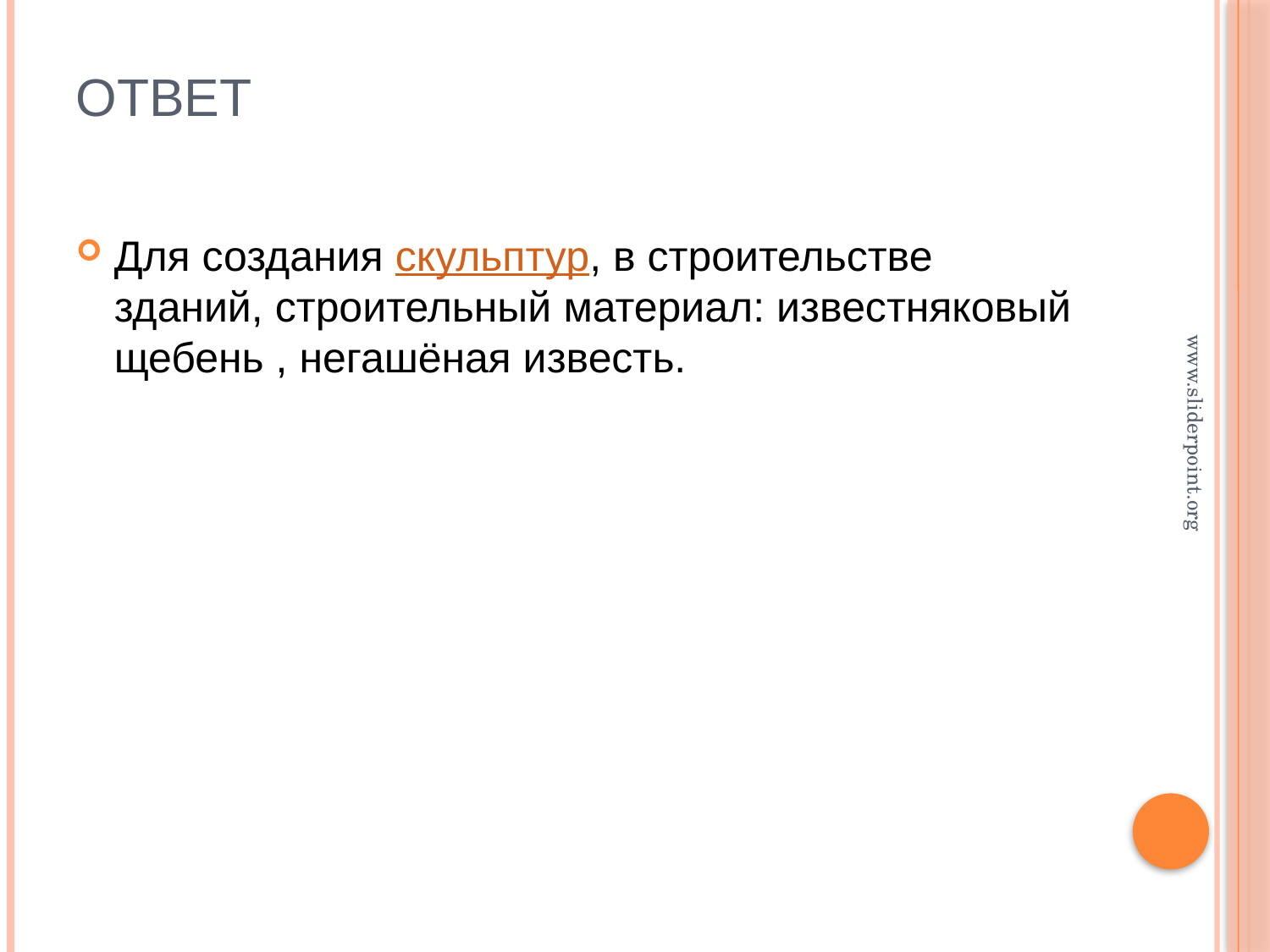

# ответ
Для создания скульптур, в строительстве зданий, строительный материал: известняковый  щебень , негашёная известь.
www.sliderpoint.org